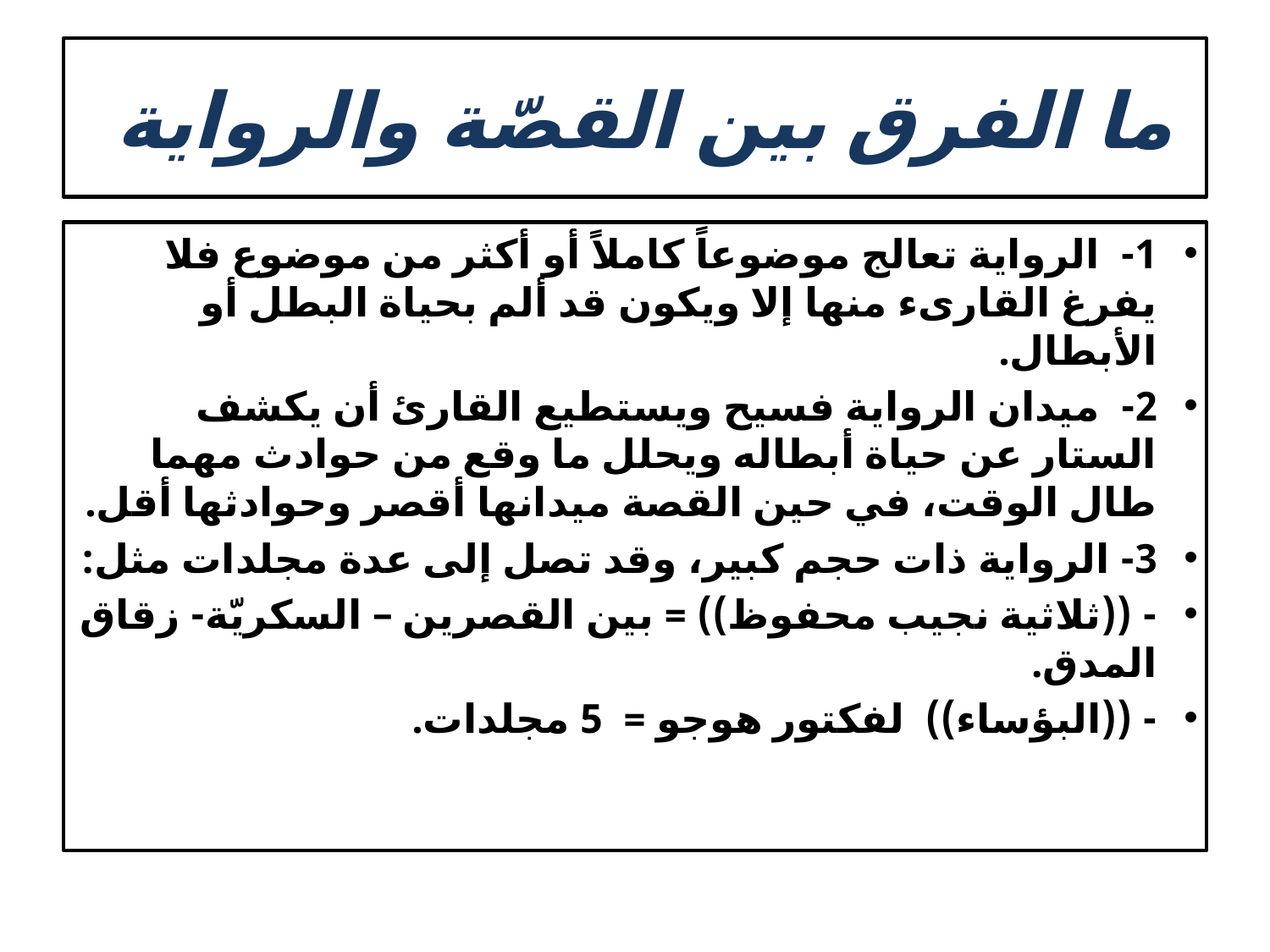

# ما الفرق بين القصّة والرواية
1-  الرواية تعالج موضوعاً كاملاً أو أكثر من موضوع فلا يفرغ القارىء منها إلا ويكون قد ألم بحياة البطل أو الأبطال.
2-  ميدان الرواية فسيح ويستطيع القارئ أن يكشف الستار عن حياة أبطاله ويحلل ما وقع من حوادث مهما طال الوقت، في حين القصة ميدانها أقصر وحوادثها أقل.
3- الرواية ذات حجم كبير، وقد تصل إلى عدة مجلدات مثل:
- ((ثلاثية نجيب محفوظ)) = بين القصرين – السكريّة- زقاق المدق.
- ((البؤساء))  لفكتور هوجو =  5 مجلدات.